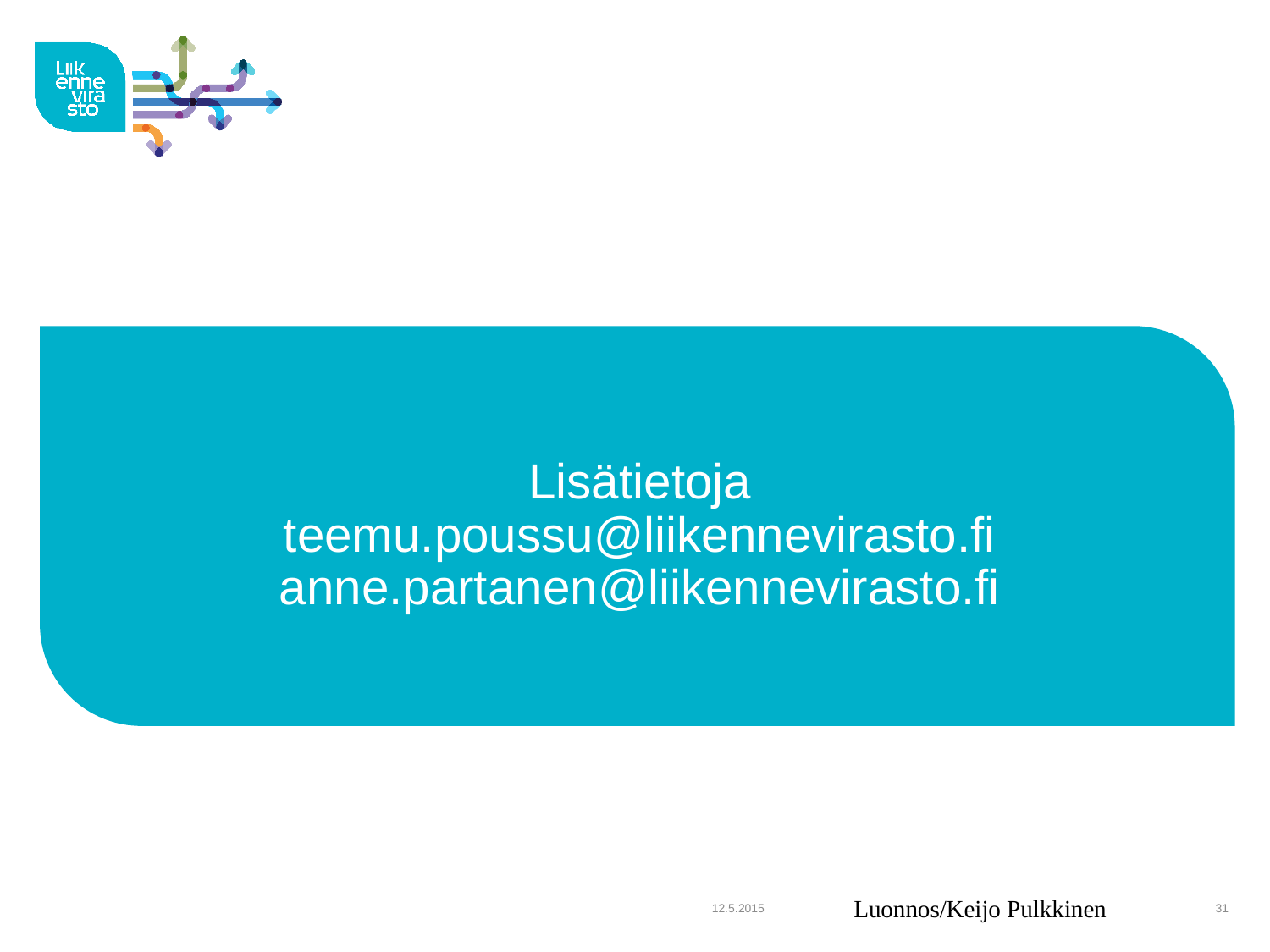

# Lisätietoja teemu.poussu@liikennevirasto.fi anne.partanen@liikennevirasto.fi
12.5.2015
Luonnos/Keijo Pulkkinen
31